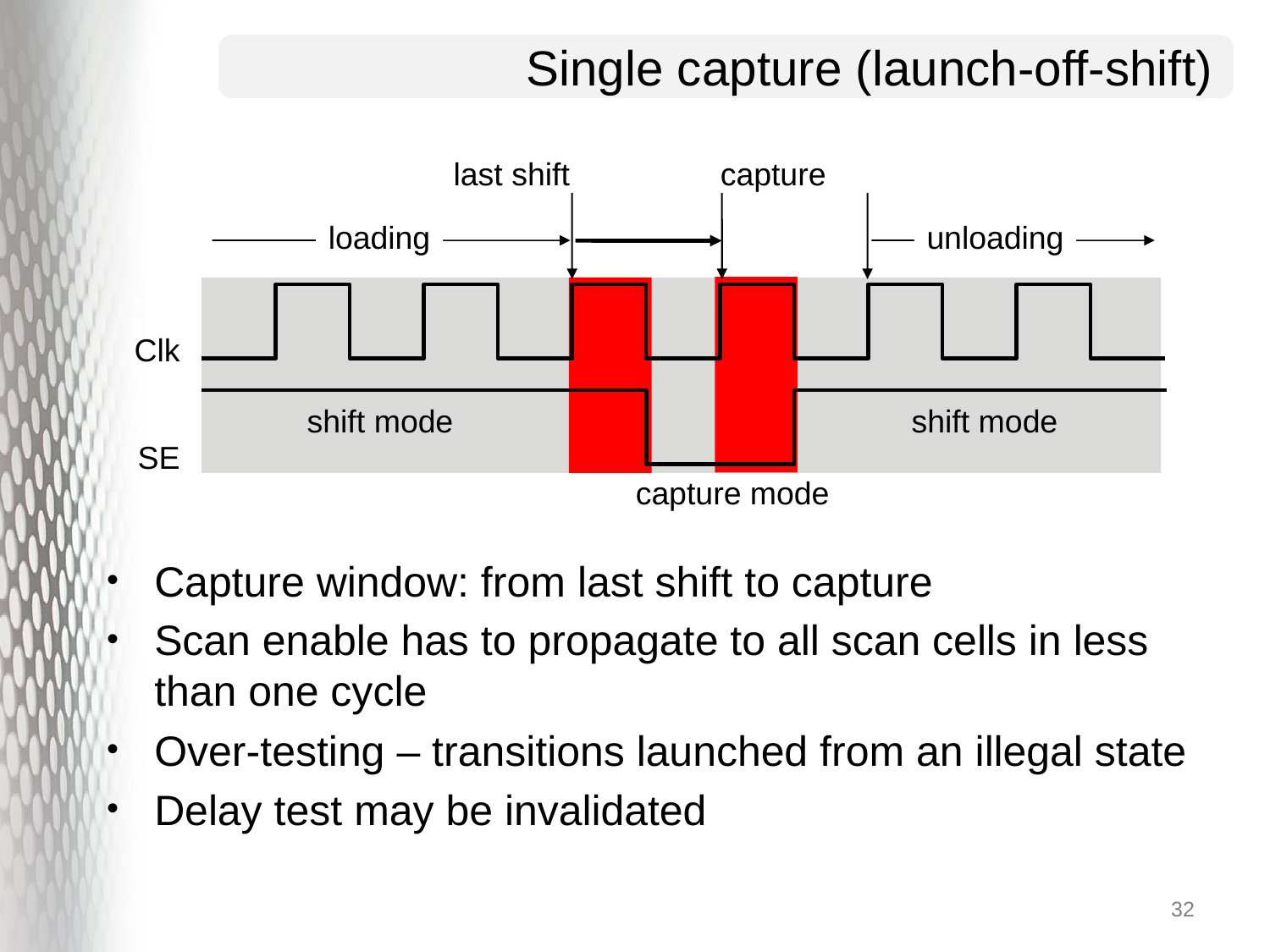

# Single capture (launch-off-shift)
last shift
capture

loading
unloading

Clk

shift mode
shift mode
SE
capture mode
Capture window: from last shift to capture
Scan enable has to propagate to all scan cells in less than one cycle
Over-testing – transitions launched from an illegal state
Delay test may be invalidated